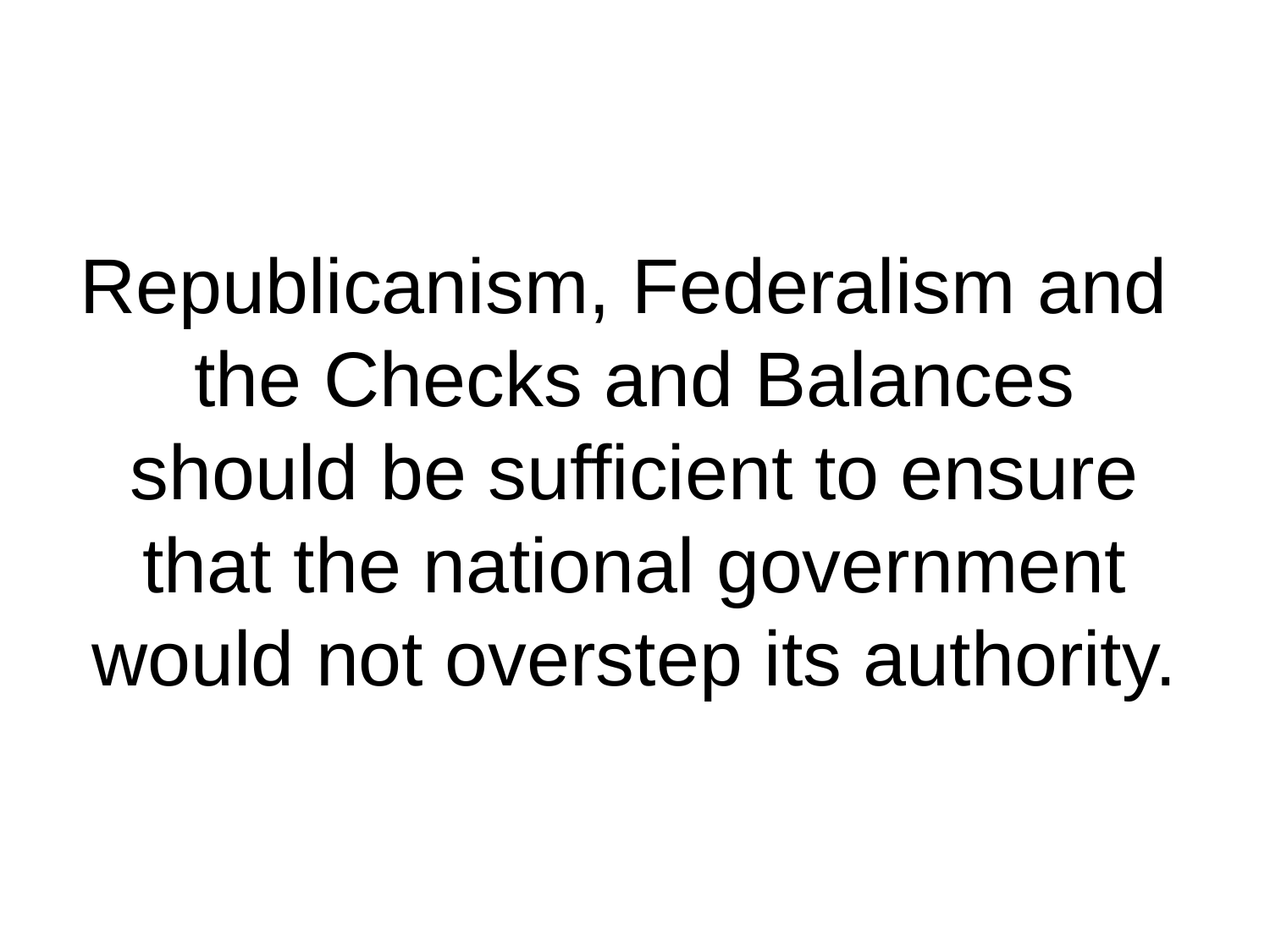

# Republicanism, Federalism and  the Checks and Balances should be sufficient to ensure that the national government would not overstep its authority.